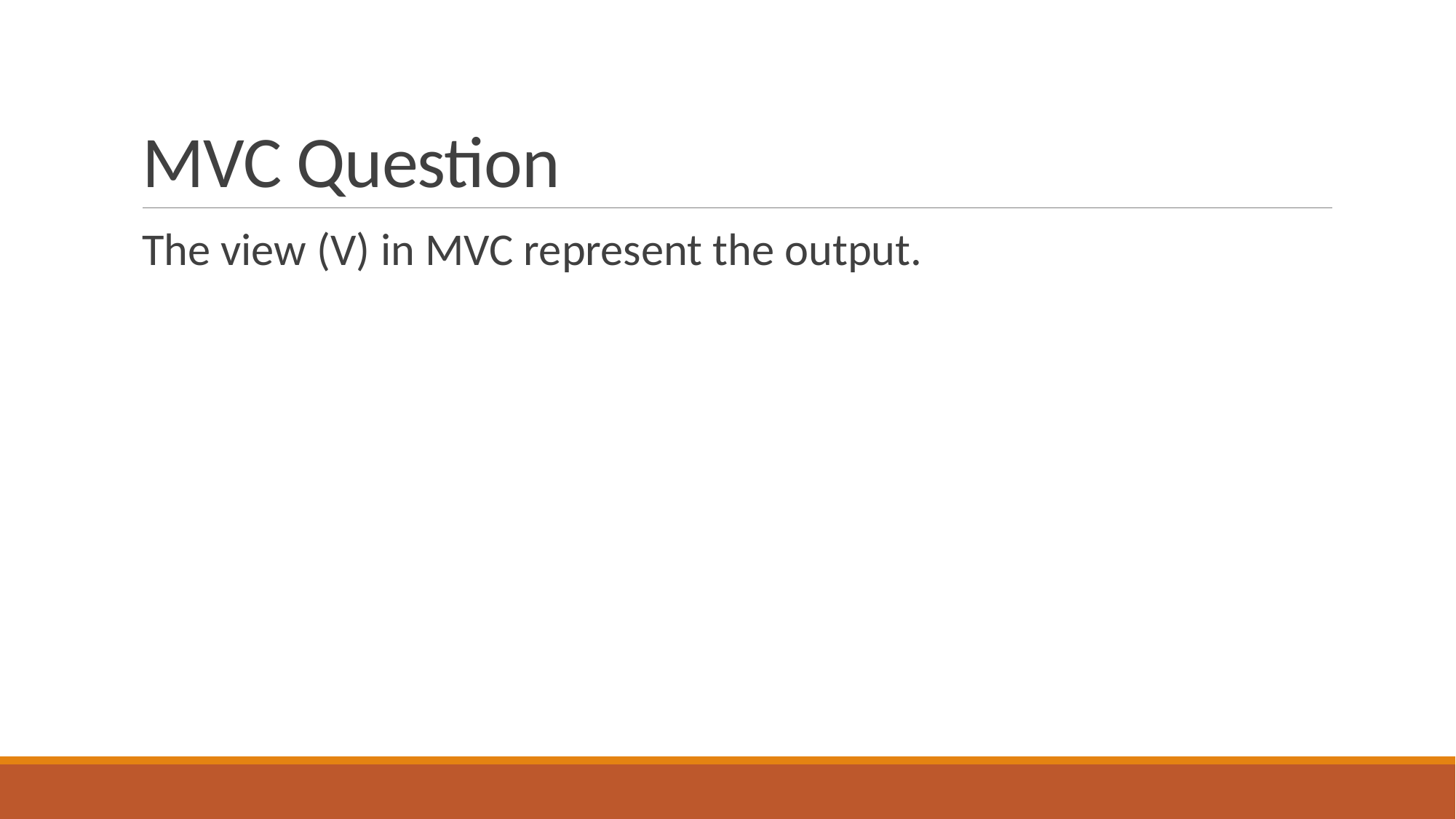

# MVC Question
The view (V) in MVC represent the output.